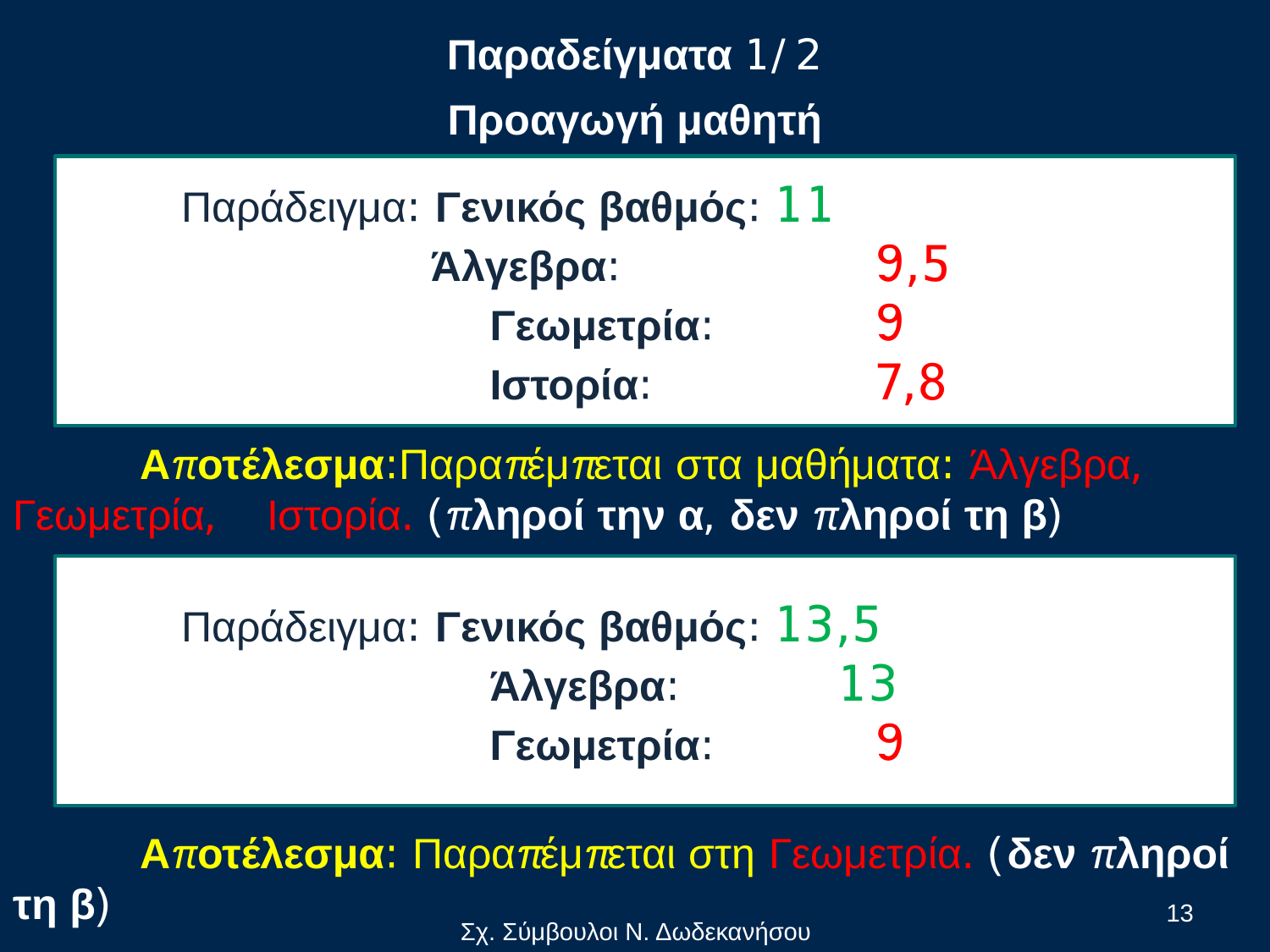

# Παραδείγματα 1/2
Προαγωγή μαθητή

	Αποτέλεσμα:Παραπέμπεται στα μαθήματα: Άλγεβρα, Γεωμετρία,  	Ιστορία. (πληροί την α, δεν πληροί τη β)

	Αποτέλεσμα: Παραπέμπεται στη Γεωμετρία. (δεν πληροί τη β)
    Παράδειγμα: Γενικός βαθμός: 11
                       Άλγεβρα: 	9,5
       	Γεωμετρία:	9
       	Ιστορία: 	7,8
    Παράδειγμα: Γενικός βαθμός: 13,5
       	Άλγεβρα:	13
      	Γεωμετρία:	9
13
Σχ. Σύμβουλοι Ν. Δωδεκανήσου